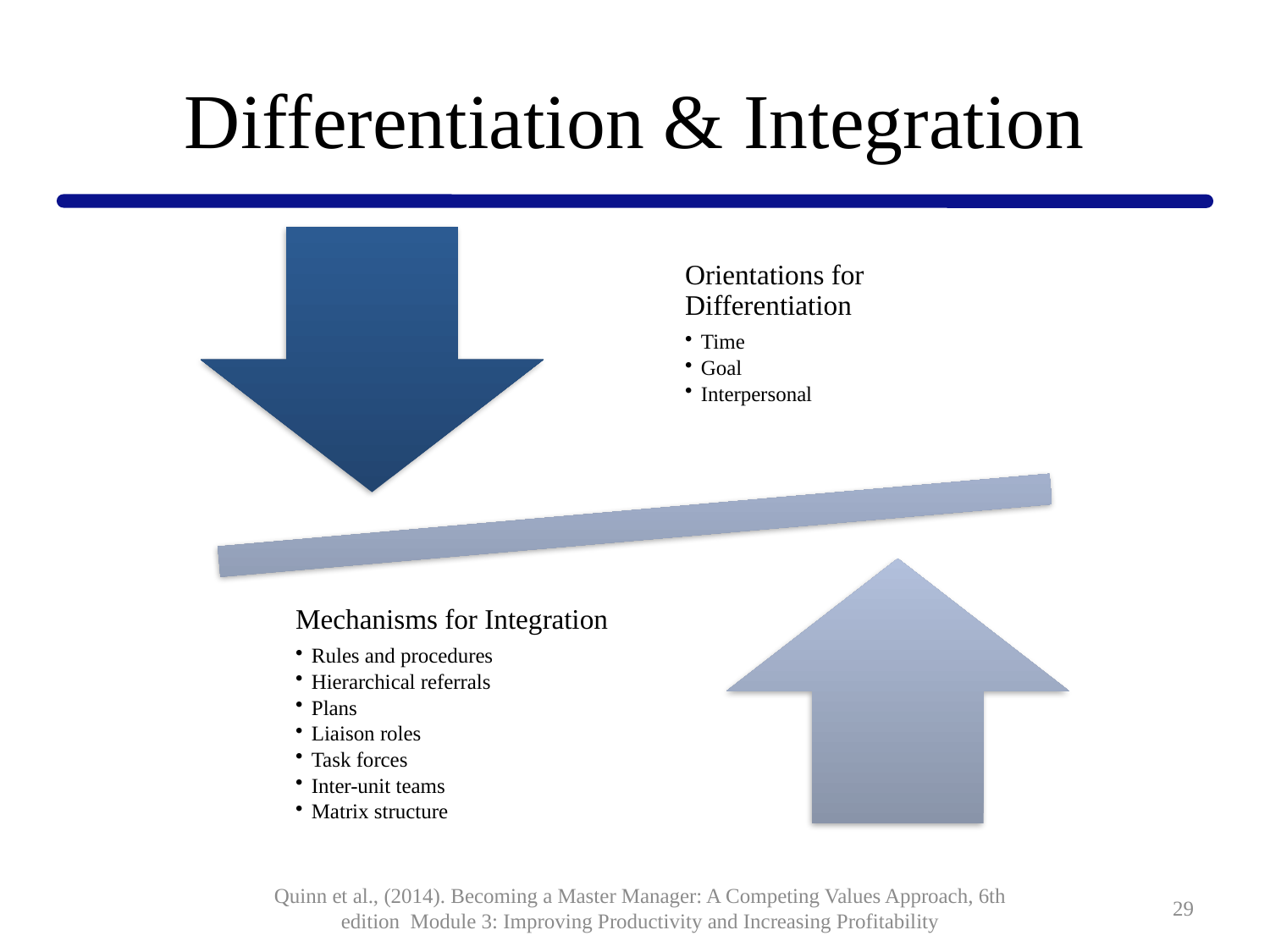

# Differentiation & Integration
Orientations for Differentiation
Time
Goal
Interpersonal
Mechanisms for Integration
Rules and procedures
Hierarchical referrals
Plans
Liaison roles
Task forces
Inter-unit teams
Matrix structure
Quinn et al., (2014). Becoming a Master Manager: A Competing Values Approach, 6th edition  Module 3: Improving Productivity and Increasing Profitability
29